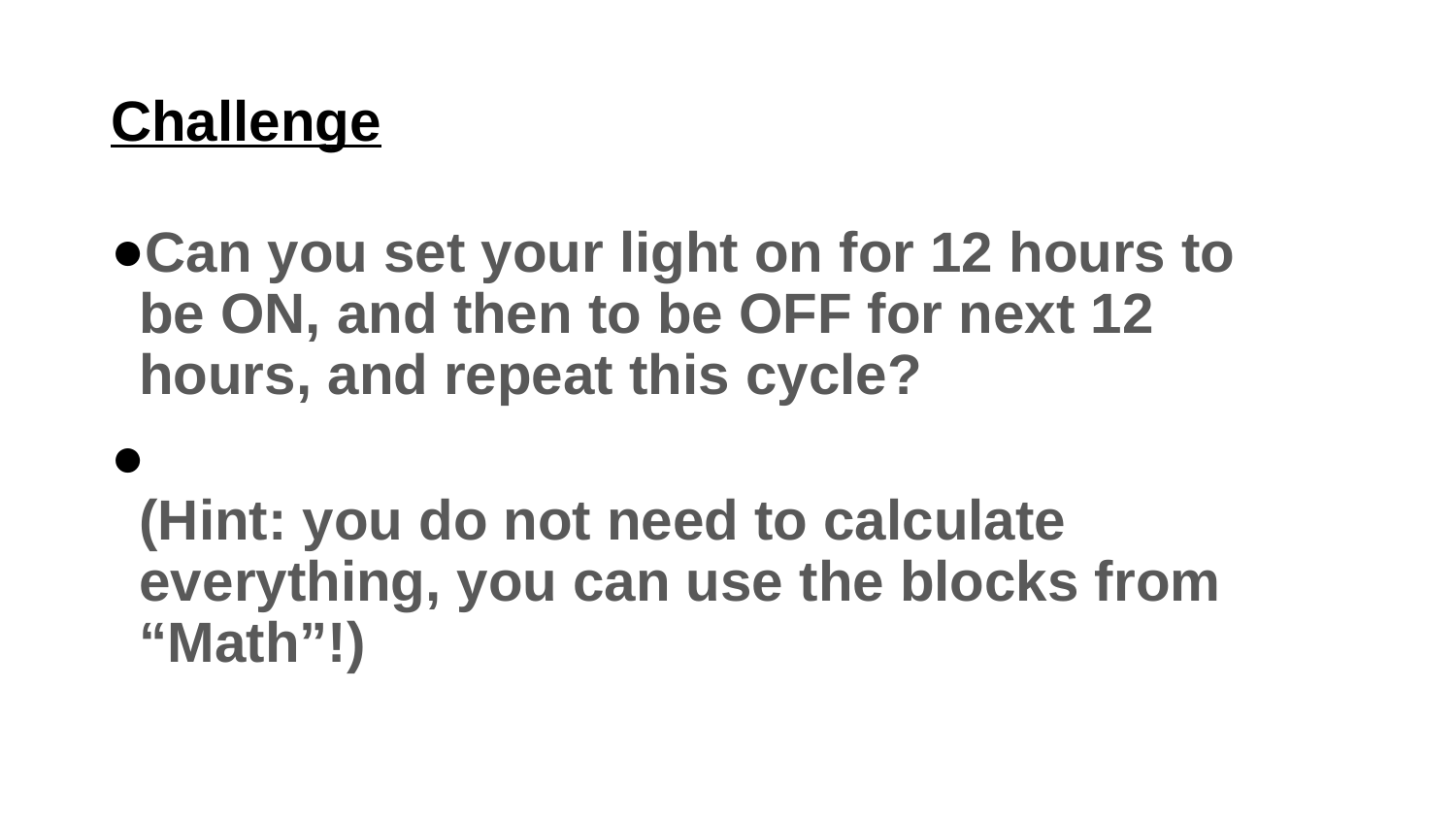

# Challenge
Can you set your light on for 12 hours to be ON, and then to be OFF for next 12 hours, and repeat this cycle?
(Hint: you do not need to calculate everything, you can use the blocks from “Math”!)